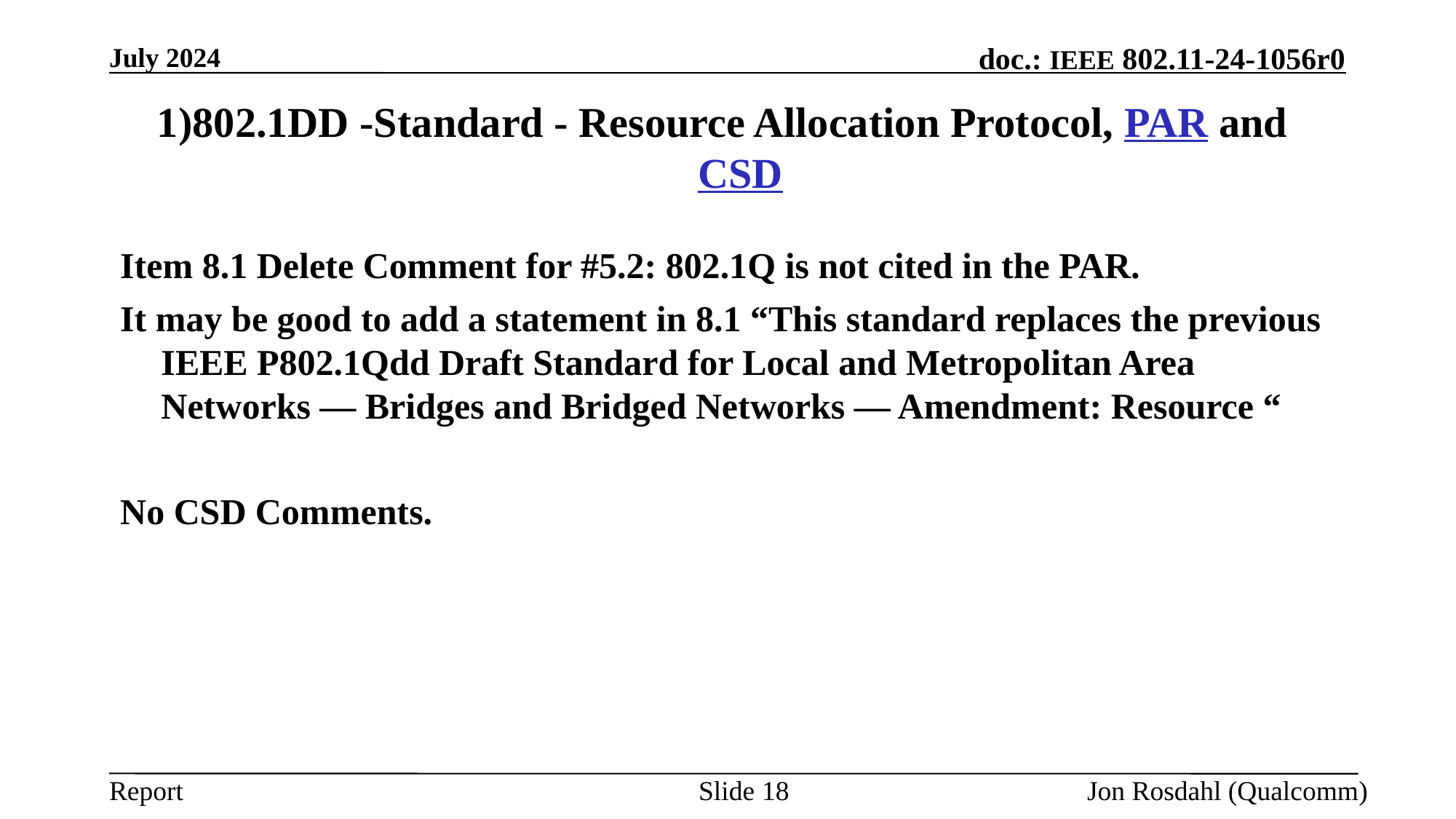

July 2024
# 802.1DD -Standard - Resource Allocation Protocol, PAR and CSD
Item 8.1 Delete Comment for #5.2: 802.1Q is not cited in the PAR.
It may be good to add a statement in 8.1 “This standard replaces the previous IEEE P802.1Qdd Draft Standard for Local and Metropolitan Area Networks — Bridges and Bridged Networks — Amendment: Resource “

No CSD Comments.

Slide 18
Jon Rosdahl (Qualcomm)